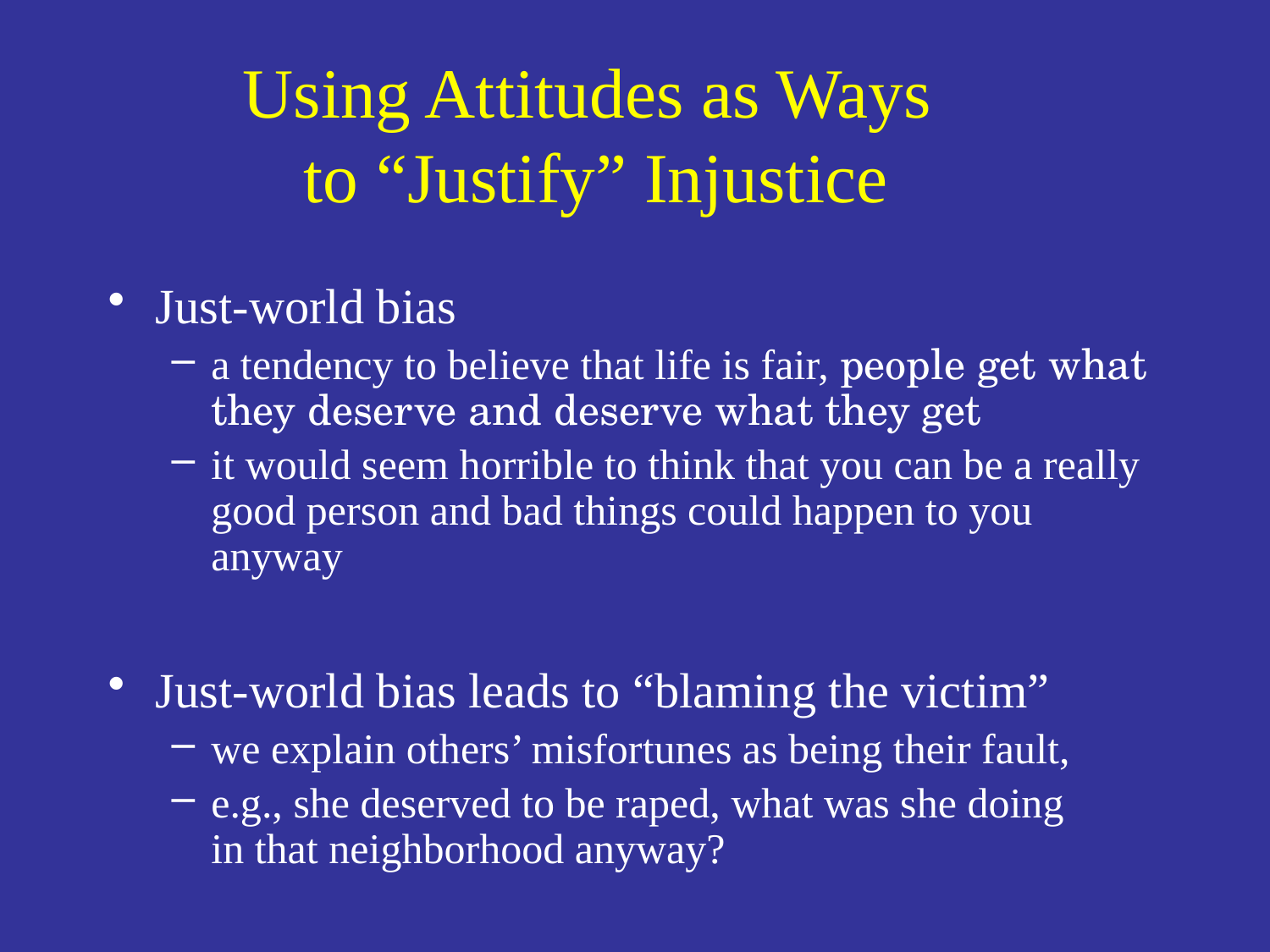

# Using Attitudes as Ways to “Justify” Injustice
Just-world bias
a tendency to believe that life is fair, people get what they deserve and deserve what they get
it would seem horrible to think that you can be a really good person and bad things could happen to you anyway

Just-world bias leads to “blaming the victim”
we explain others’ misfortunes as being their fault,
e.g., she deserved to be raped, what was she doing
in that neighborhood anyway?